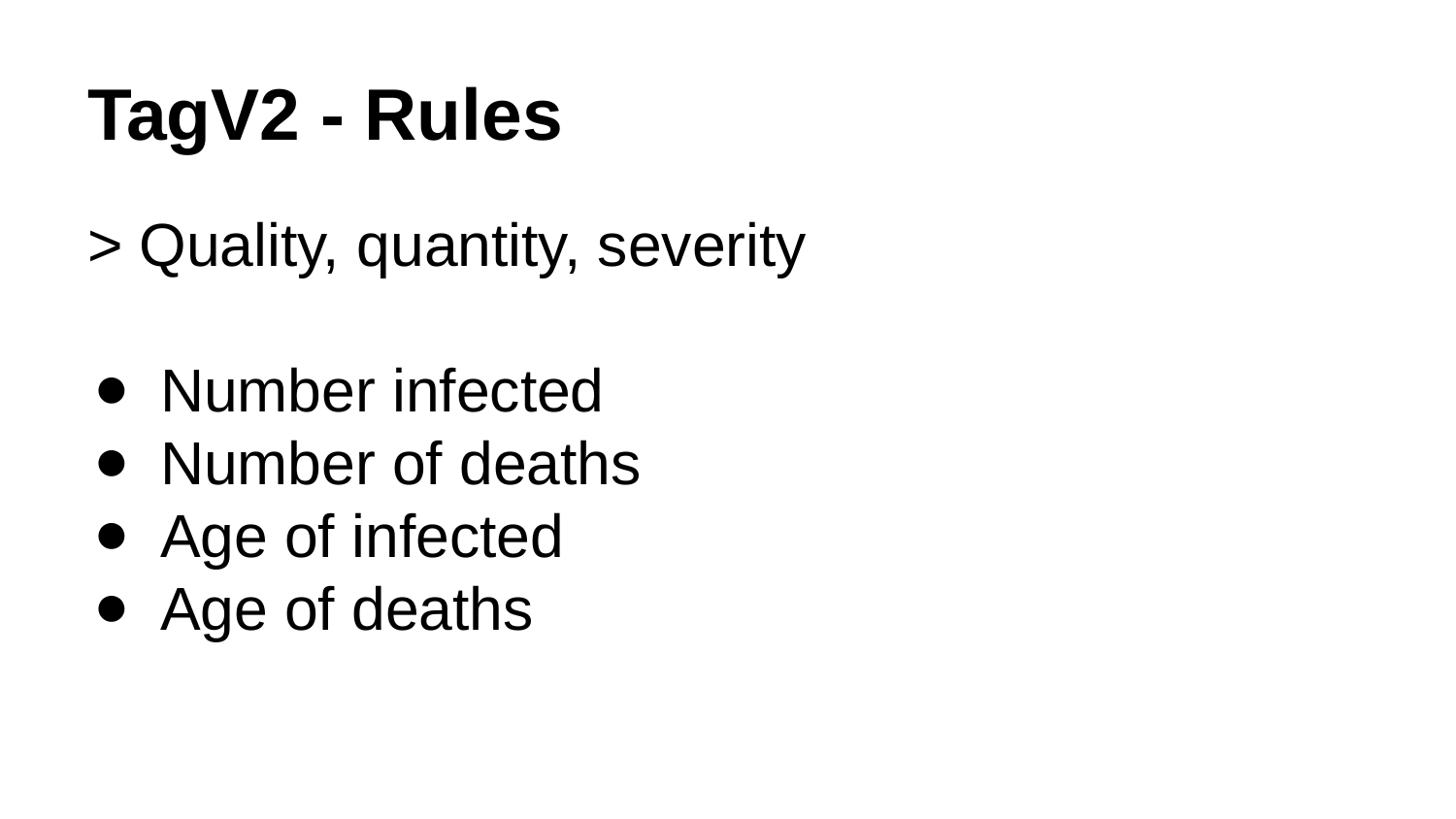

# TagV2 - Rules
> Quality, quantity, severity

Number infected
Number of deaths
Age of infected
Age of deaths